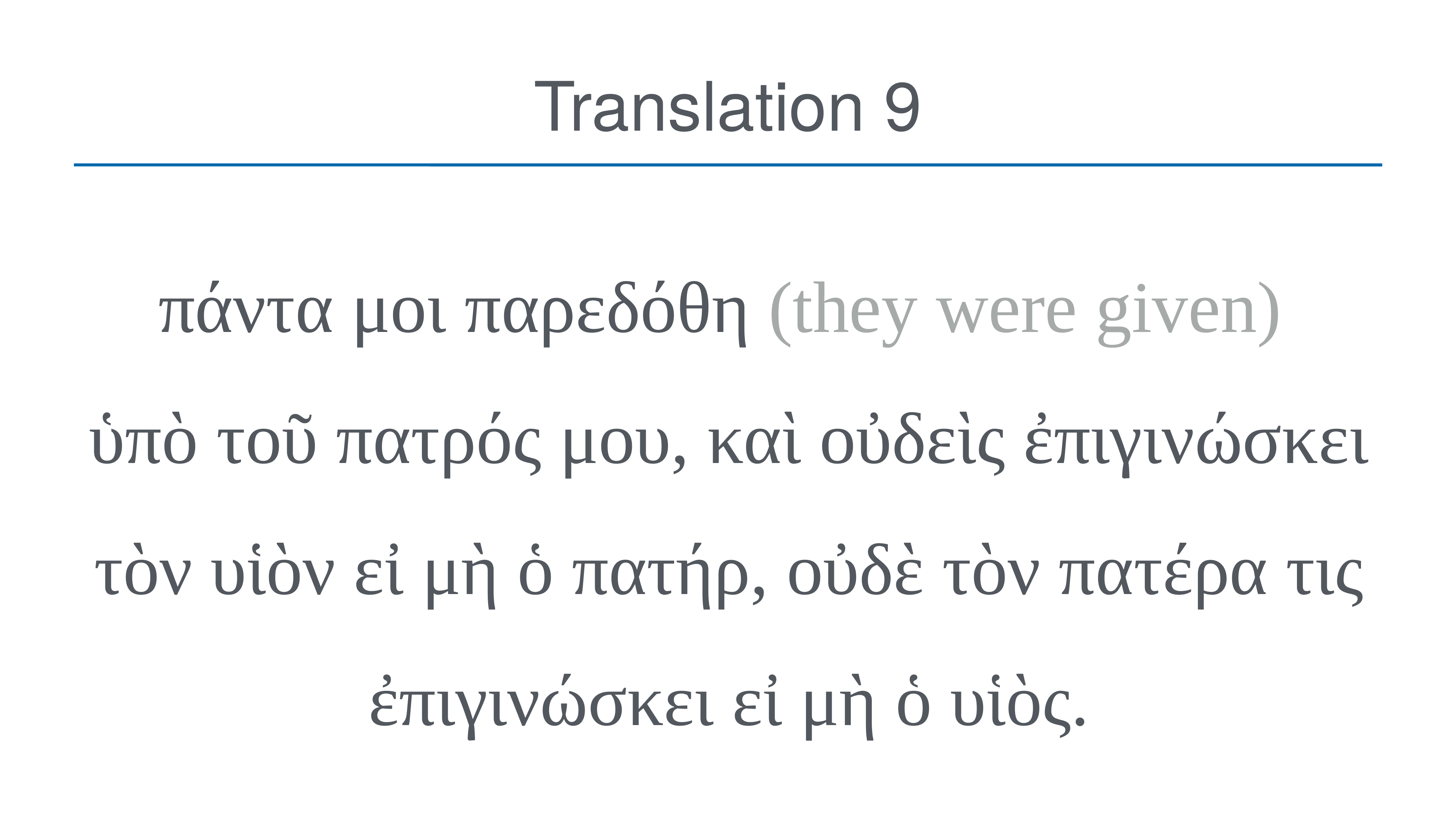

# Translation 9
πάντα μοι παρεδόθη (they were given)
ὑπὸ τοῦ πατρός μου, καὶ οὐδεὶς ἐπιγινώσκει τὸν υἱὸν εἰ μὴ ὁ πατήρ, οὐδὲ τὸν πατέρα τις ἐπιγινώσκει εἰ μὴ ὁ υἱὸς.